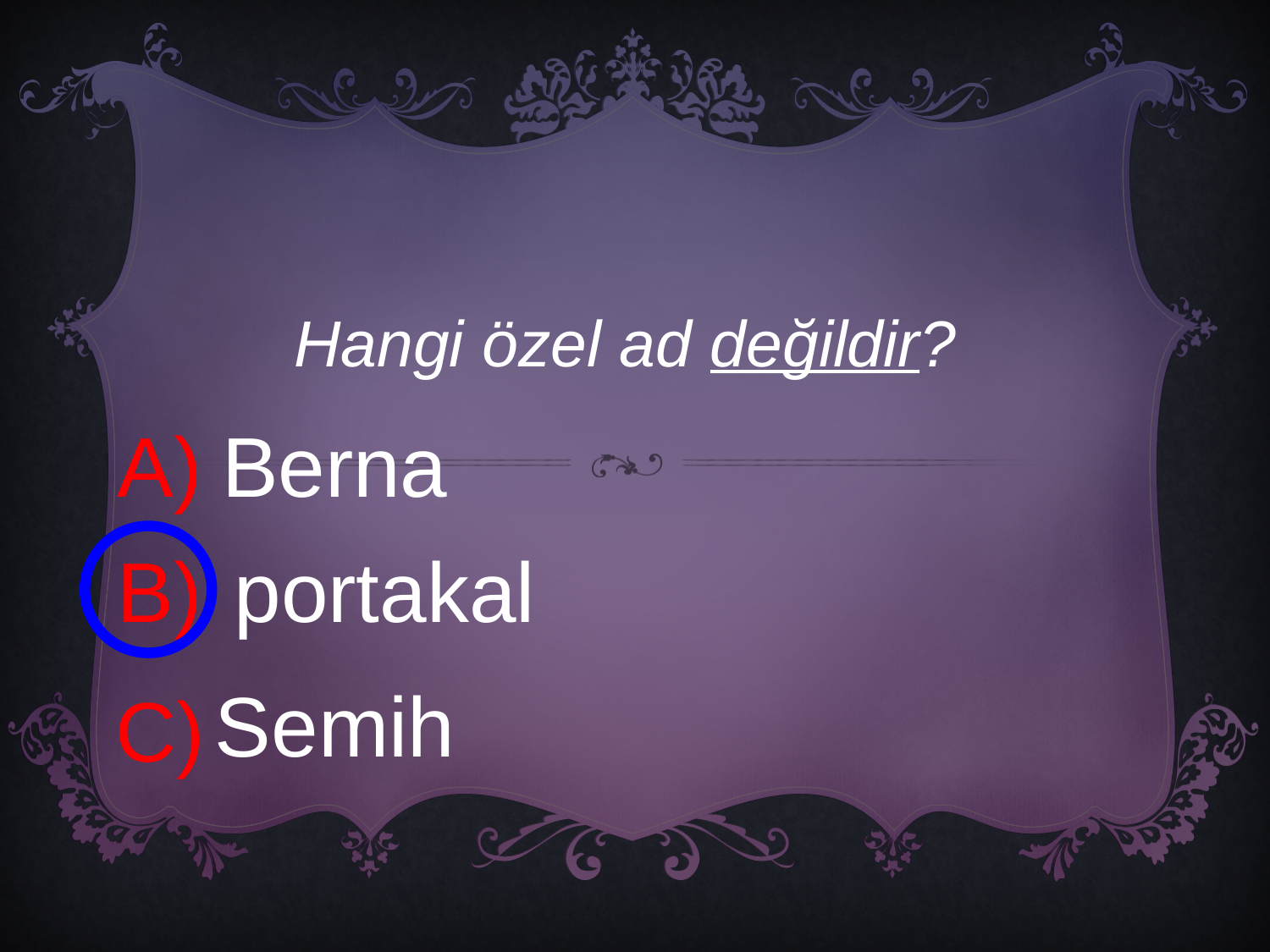

Hangi özel ad değildir?
A)
Berna

B)
portakal
Semih
C)